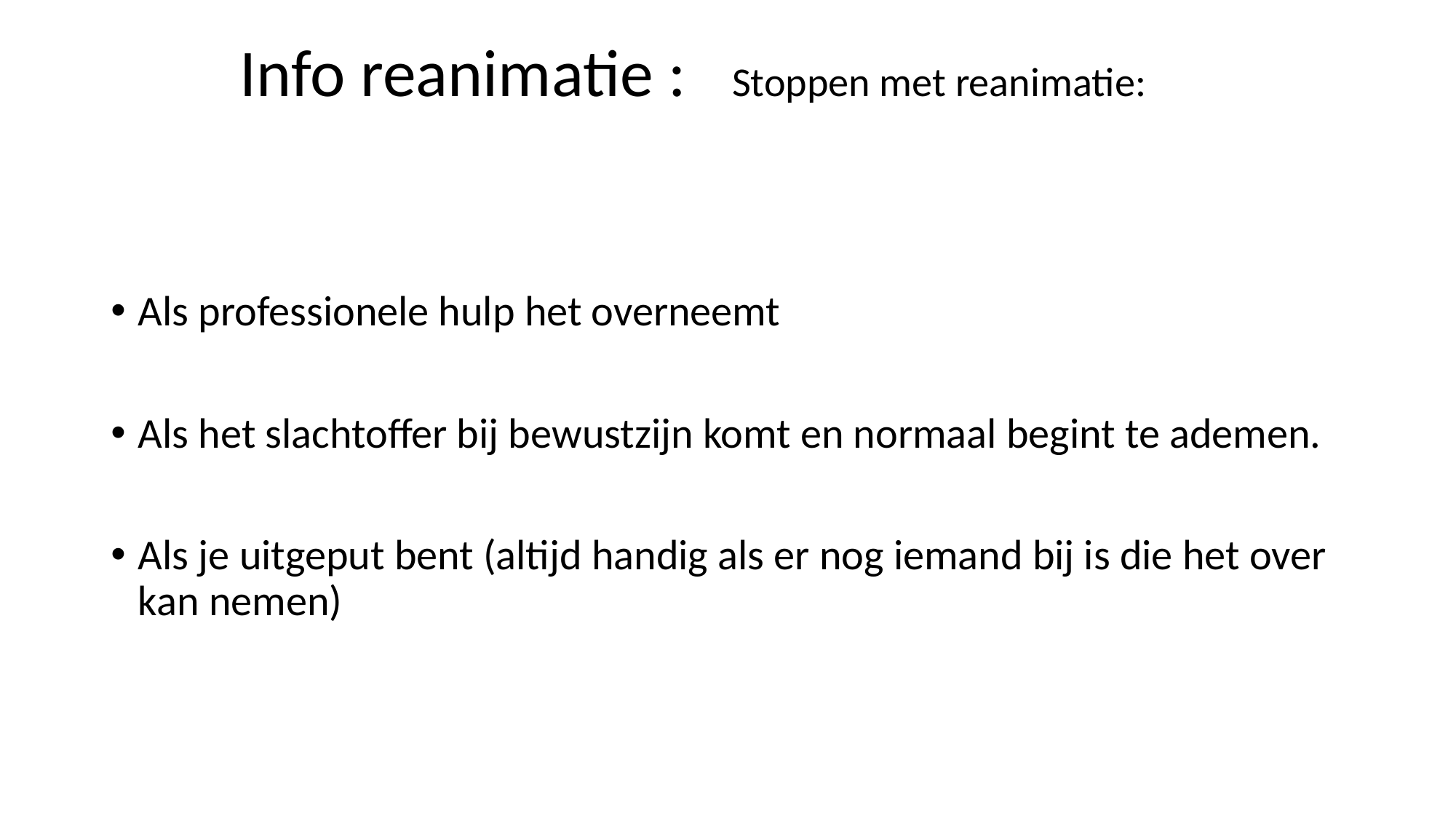

# Info reanimatie :   Stoppen met reanimatie:

Als professionele hulp het overneemt

Als het slachtoffer bij bewustzijn komt en normaal begint te ademen.

Als je uitgeput bent (altijd handig als er nog iemand bij is die het over kan nemen)